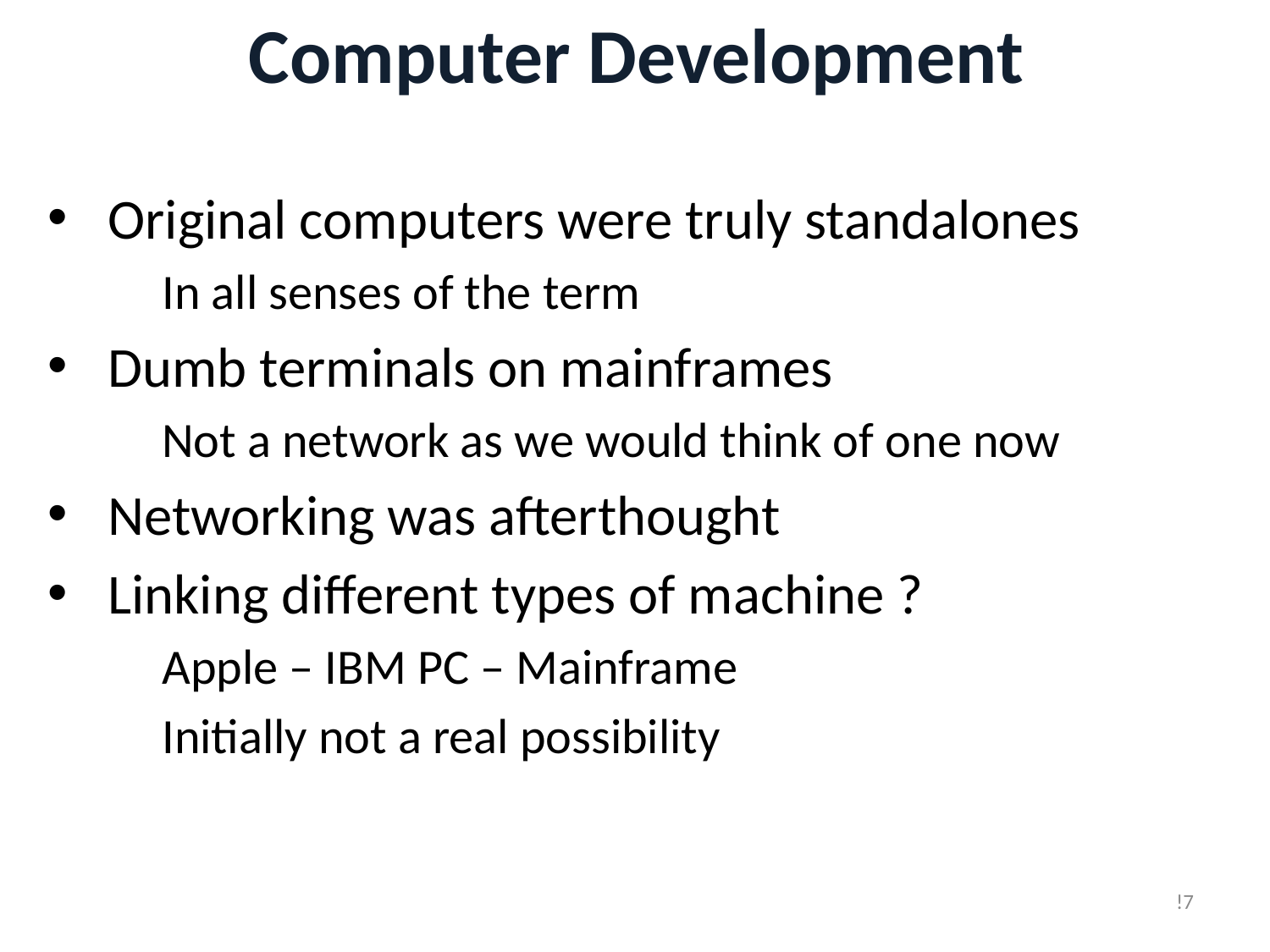

# Computer Development
 Original computers were truly standalones
 In all senses of the term
 Dumb terminals on mainframes
 Not a network as we would think of one now
 Networking was afterthought
 Linking different types of machine ?
 Apple – IBM PC – Mainframe
 Initially not a real possibility
!7